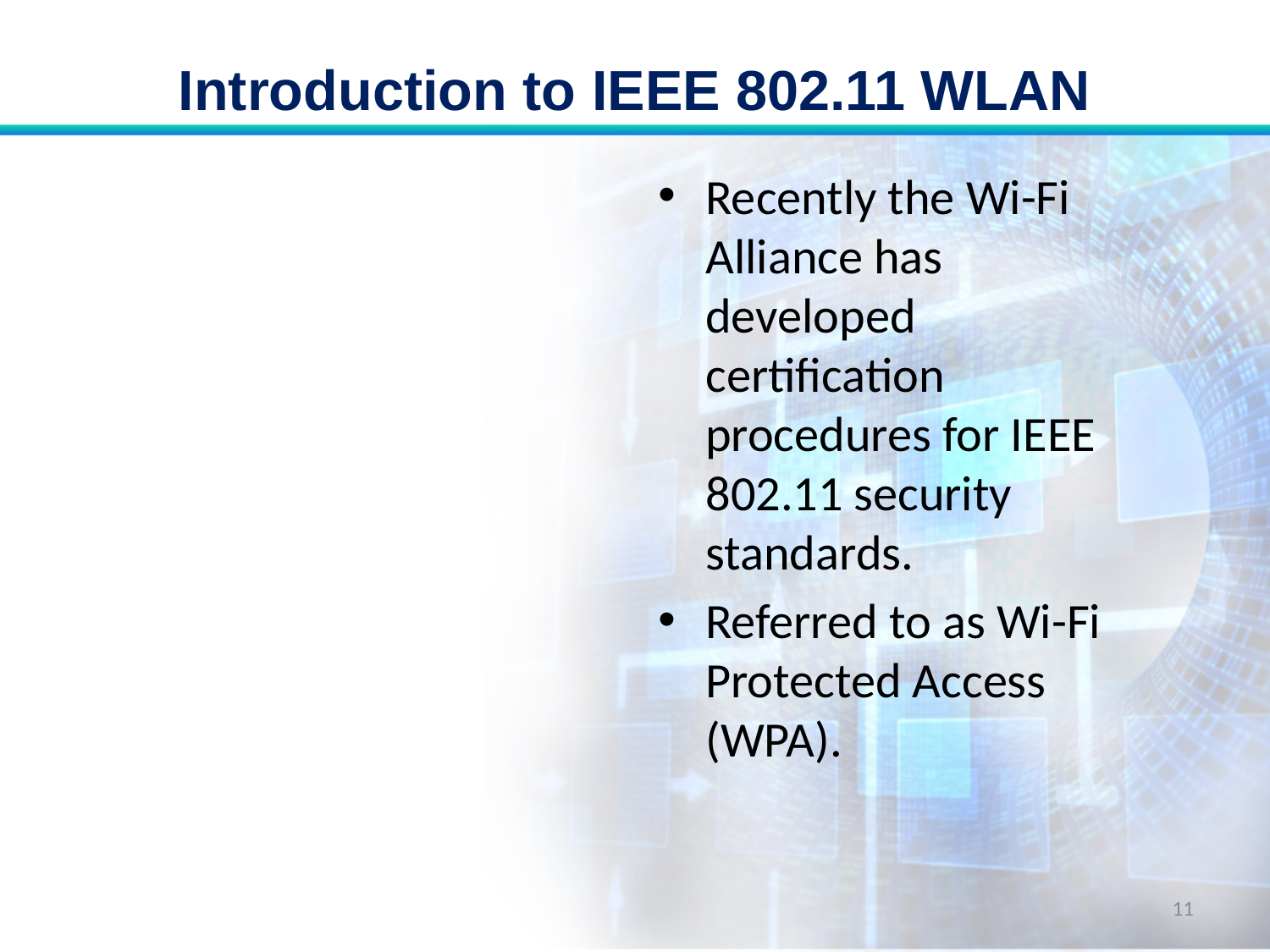

# Introduction to IEEE 802.11 WLAN
Recently the Wi-Fi Alliance has developed certification procedures for IEEE 802.11 security standards.
Referred to as Wi-Fi Protected Access (WPA).
11